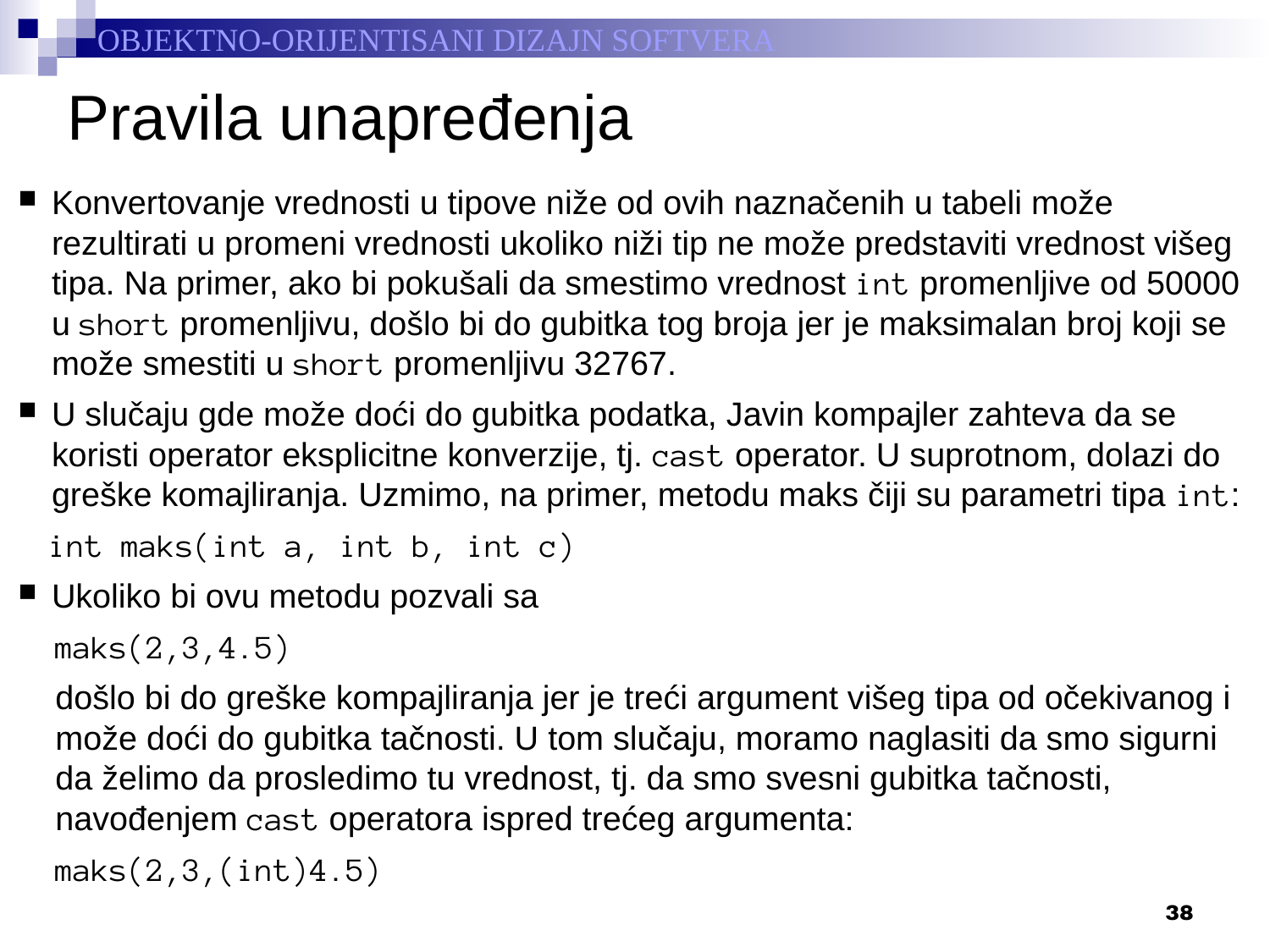

# Pravila unapređenja
Konvertovanje vrednosti u tipove niže od ovih naznačenih u tabeli može rezultirati u promeni vrednosti ukoliko niži tip ne može predstaviti vrednost višeg tipa. Na primer, ako bi pokušali da smestimo vrednost int promenljive od 50000 u short promenljivu, došlo bi do gubitka tog broja jer je maksimalan broj koji se može smestiti u short promenljivu 32767.
U slučaju gde može doći do gubitka podatka, Javin kompajler zahteva da se koristi operator eksplicitne konverzije, tj. cast operator. U suprotnom, dolazi do greške komajliranja. Uzmimo, na primer, metodu maks čiji su parametri tipa int:
int maks(int a, int b, int c)
Ukoliko bi ovu metodu pozvali sa
	maks(2,3,4.5)
došlo bi do greške kompajliranja jer je treći argument višeg tipa od očekivanog i može doći do gubitka tačnosti. U tom slučaju, moramo naglasiti da smo sigurni da želimo da prosledimo tu vrednost, tj. da smo svesni gubitka tačnosti, navođenjem cast operatora ispred trećeg argumenta:
	maks(2,3,(int)4.5)
38